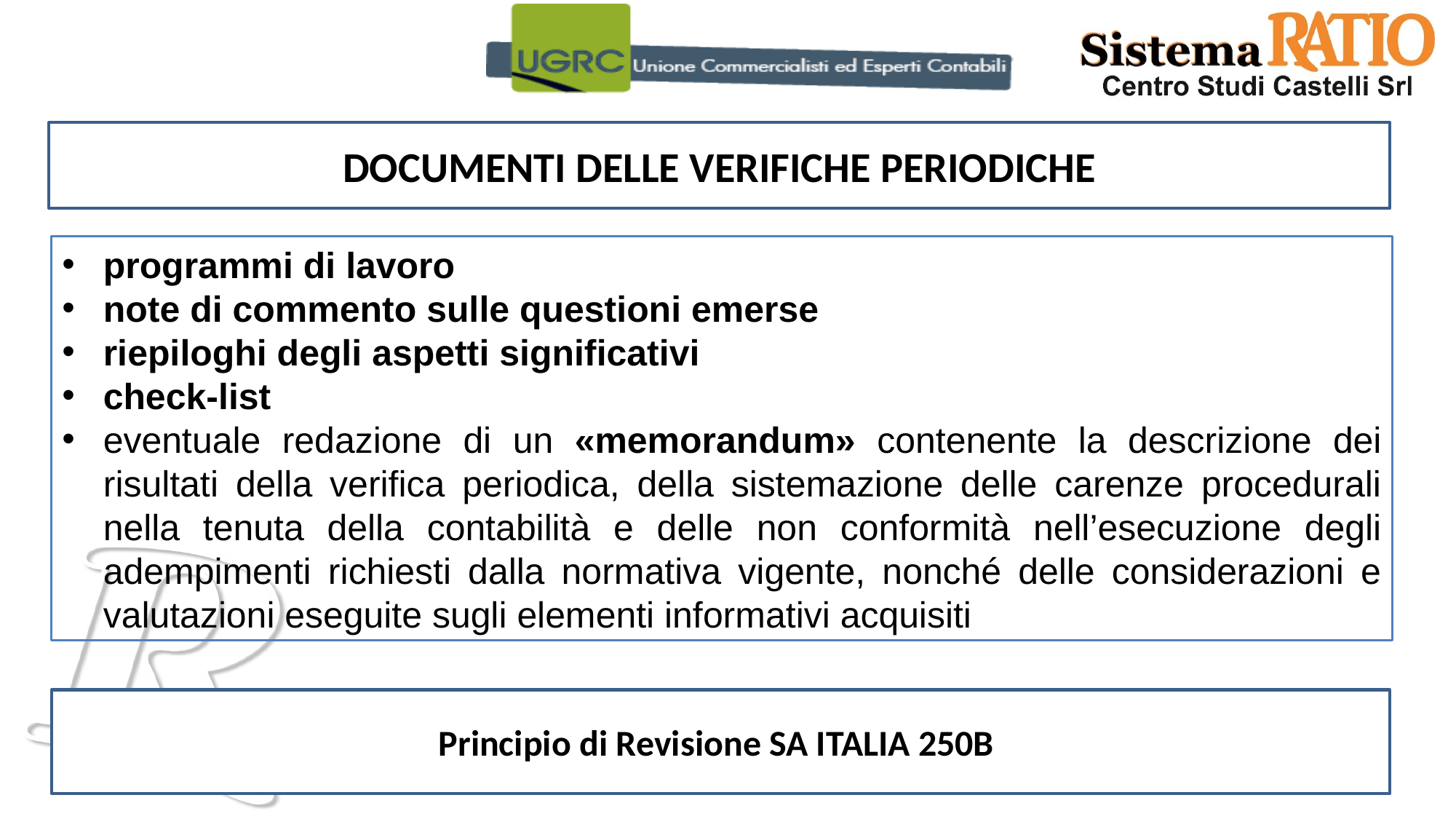

DOCUMENTI DELLE VERIFICHE PERIODICHE
programmi di lavoro
note di commento sulle questioni emerse
riepiloghi degli aspetti significativi
check-list
eventuale redazione di un «memorandum» contenente la descrizione dei risultati della verifica periodica, della sistemazione delle carenze procedurali nella tenuta della contabilità e delle non conformità nell’esecuzione degli adempimenti richiesti dalla normativa vigente, nonché delle considerazioni e valutazioni eseguite sugli elementi informativi acquisiti
Principio di Revisione SA ITALIA 250B